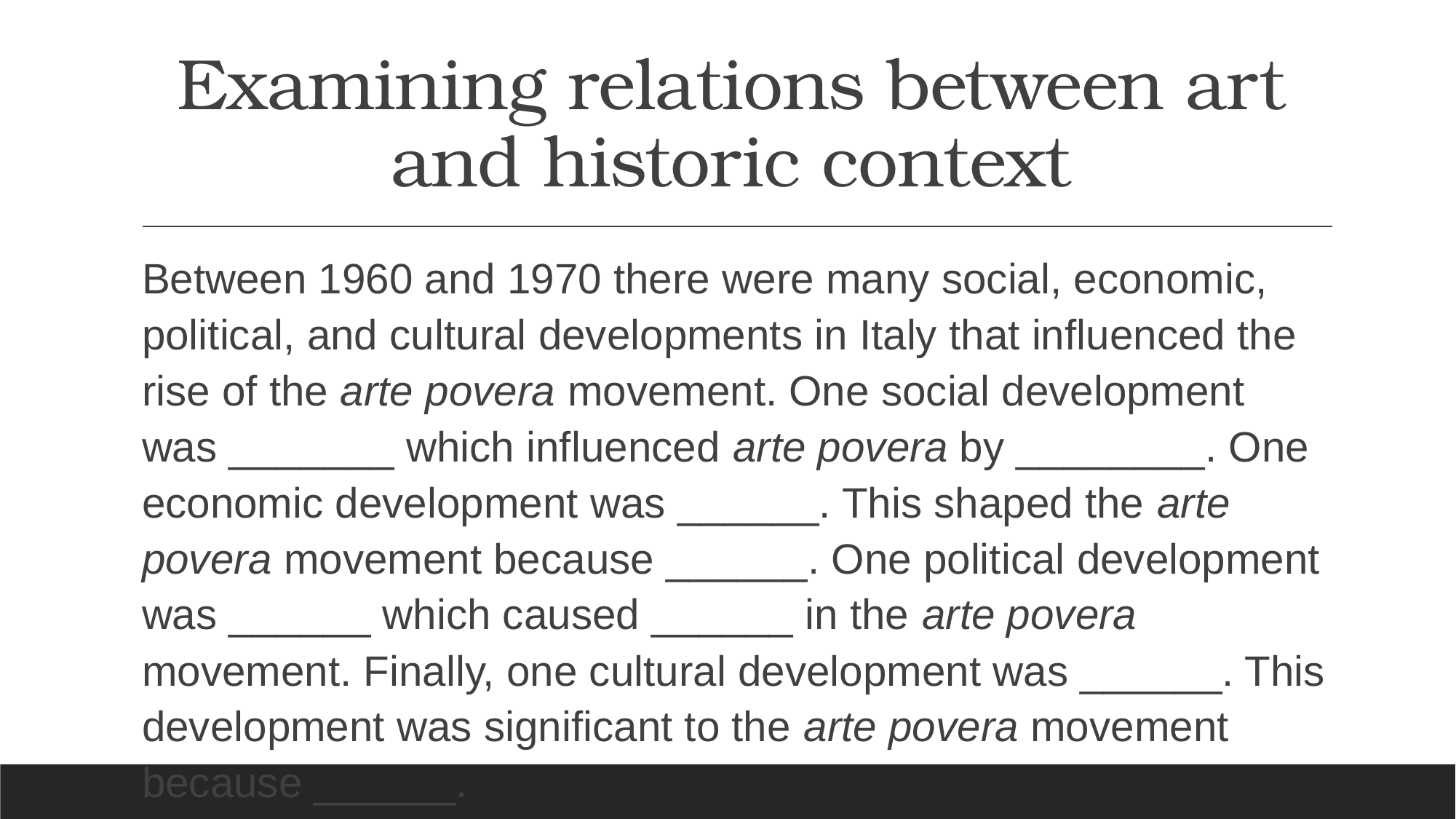

# Examining relations between art and historic context
Between 1960 and 1970 there were many social, economic, political, and cultural developments in Italy that influenced the rise of the arte povera movement. One social development was _______ which influenced arte povera by ________. One economic development was ______. This shaped the arte povera movement because ______. One political development was ______ which caused ______ in the arte povera movement. Finally, one cultural development was ______. This development was significant to the arte povera movement because ______.